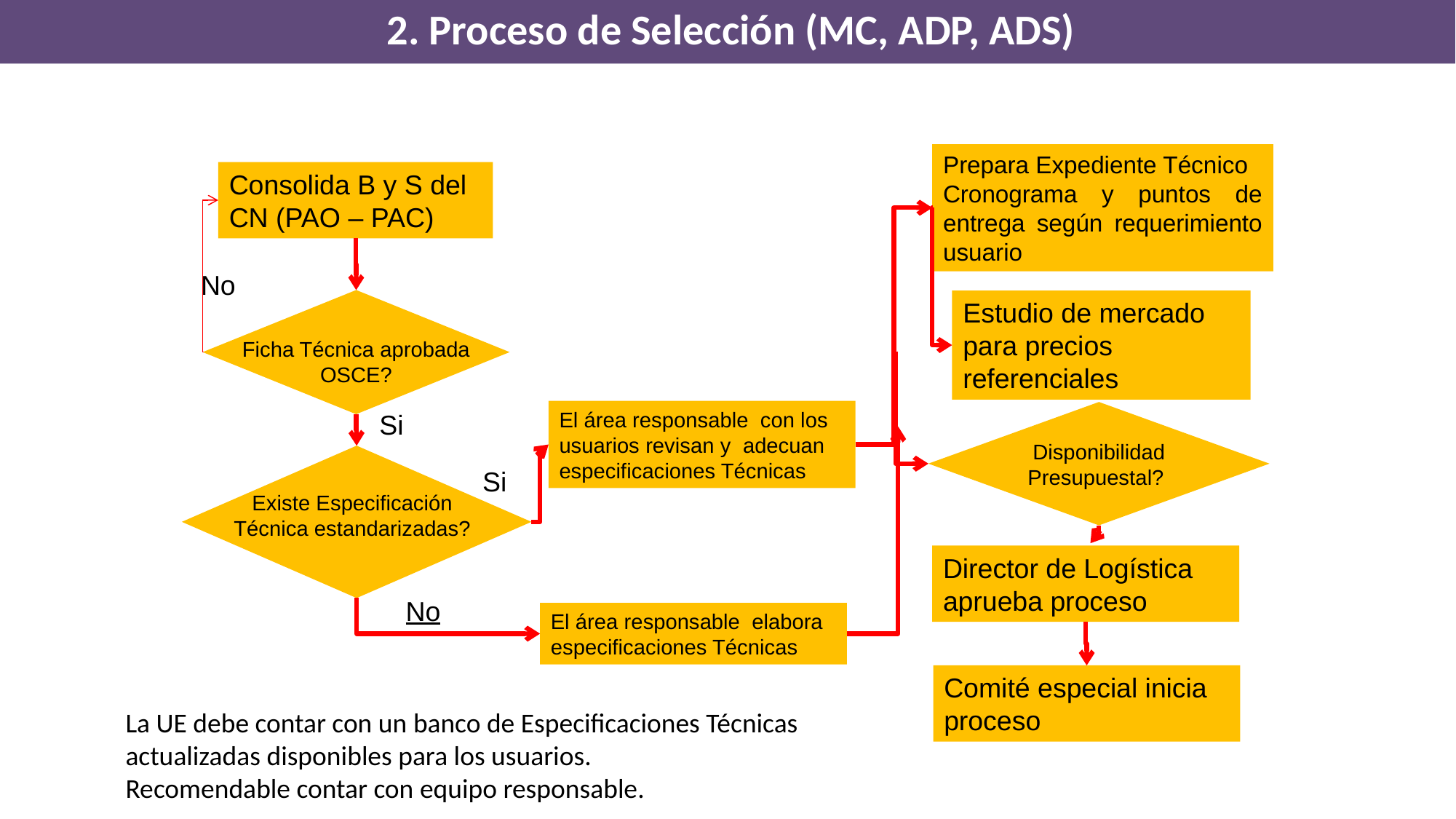

2. Proceso de Selección (MC, ADP, ADS)
Prepara Expediente Técnico
Cronograma y puntos de entrega según requerimiento usuario
Consolida B y S del CN (PAO – PAC)
No

Estudio de mercado para precios referenciales
Ficha Técnica aprobada OSCE?
El área responsable  con los usuarios revisan y  adecuan especificaciones Técnicas
Disponibilidad Presupuestal?
Si

Si
Existe Especificación Técnica estandarizadas?

Director de Logística aprueba proceso
No
El área responsable  elabora especificaciones Técnicas
Comité especial inicia proceso
La UE debe contar con un banco de Especificaciones Técnicas actualizadas disponibles para los usuarios.
Recomendable contar con equipo responsable.